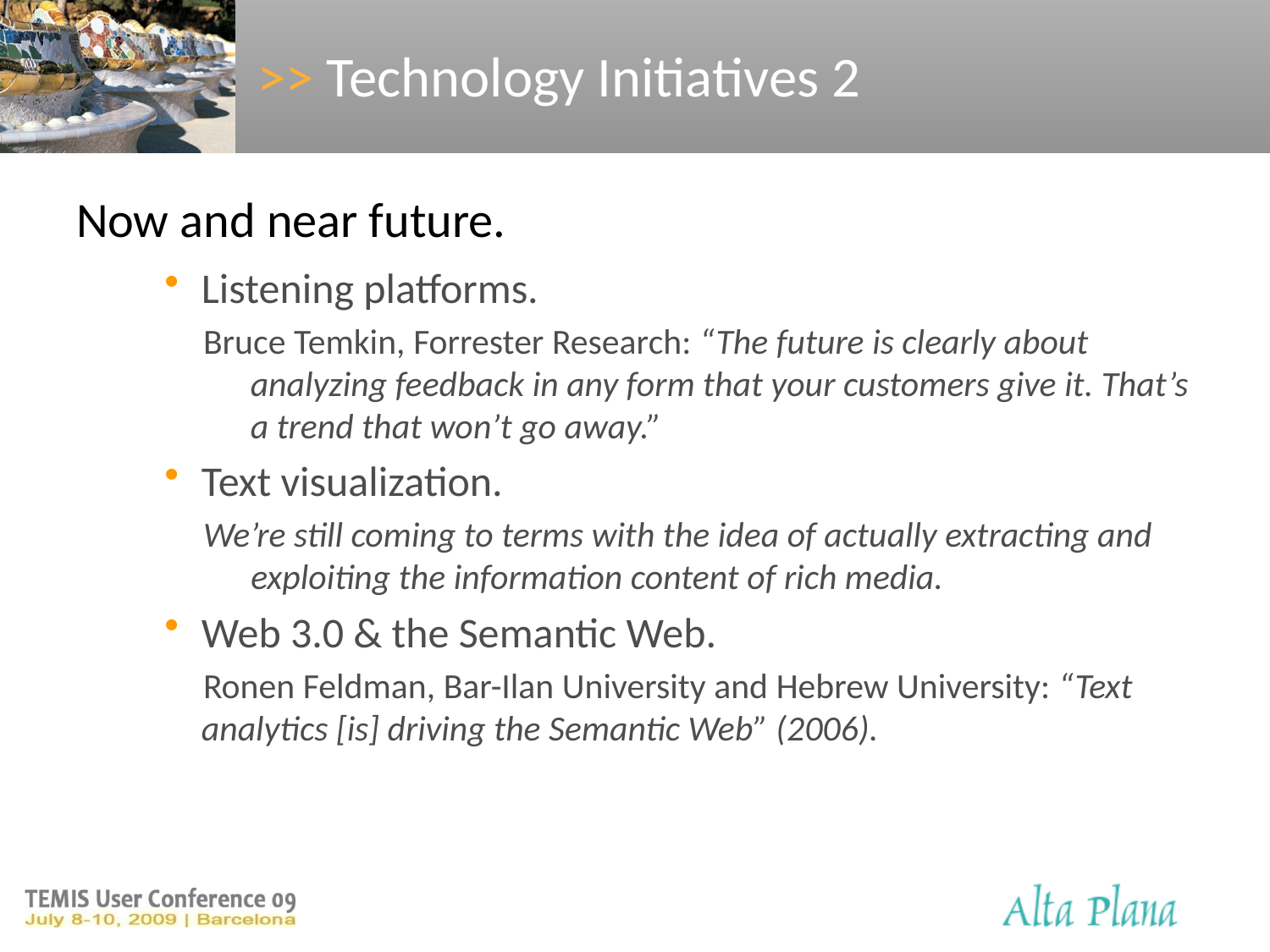

# >> Technology Initiatives 2
Now and near future.
Listening platforms.
Bruce Temkin, Forrester Research: “The future is clearly about analyzing feedback in any form that your customers give it. That’s a trend that won’t go away.”
Text visualization.
We’re still coming to terms with the idea of actually extracting and exploiting the information content of rich media.
Web 3.0 & the Semantic Web.
Ronen Feldman, Bar-Ilan University and Hebrew University: “Text analytics [is] driving the Semantic Web” (2006).